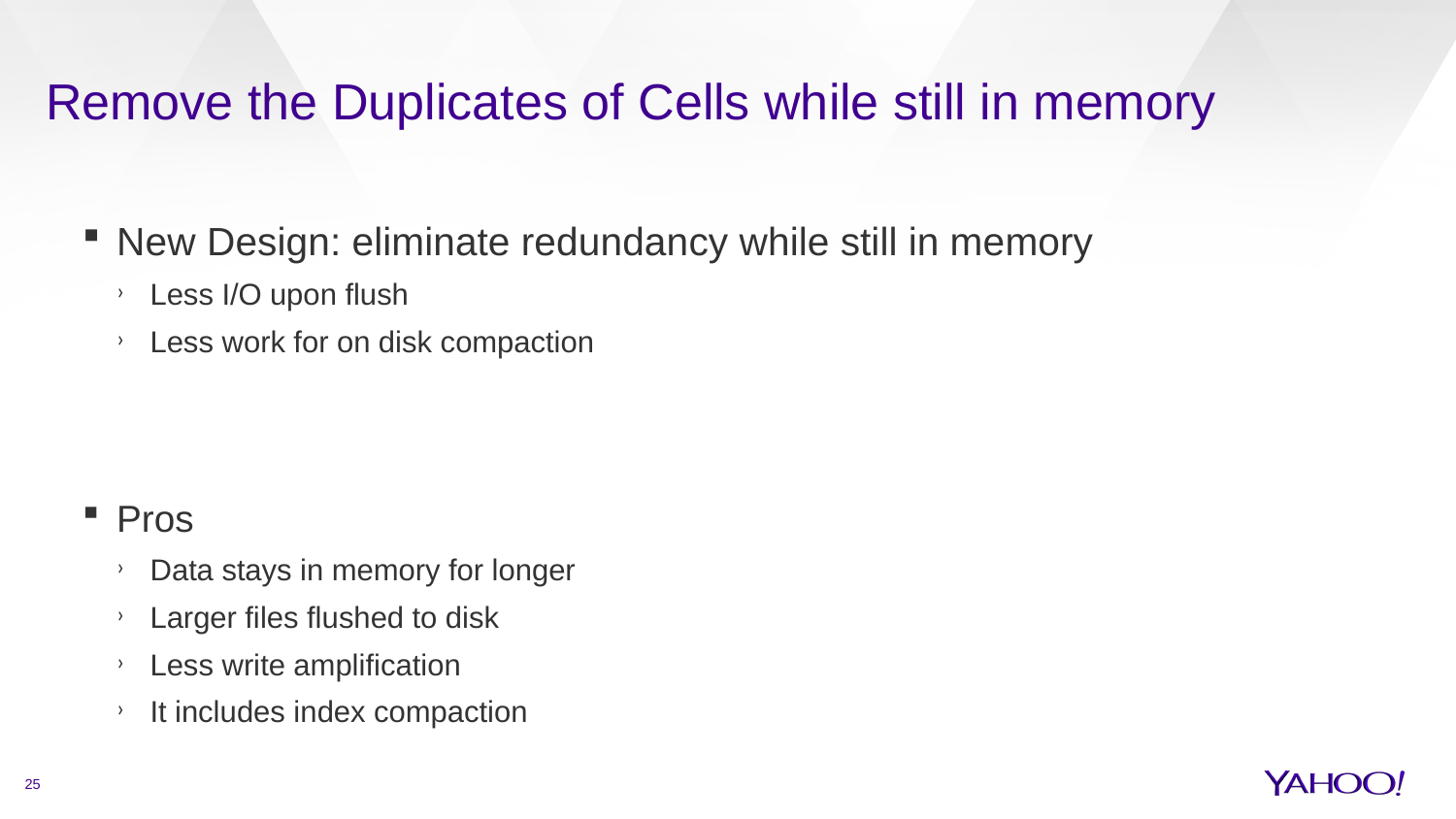

# Remove the Duplicates of Cells while still in memory
New Design: eliminate redundancy while still in memory
Less I/O upon flush
Less work for on disk compaction

Pros
Data stays in memory for longer
Larger files flushed to disk
Less write amplification
It includes index compaction
25